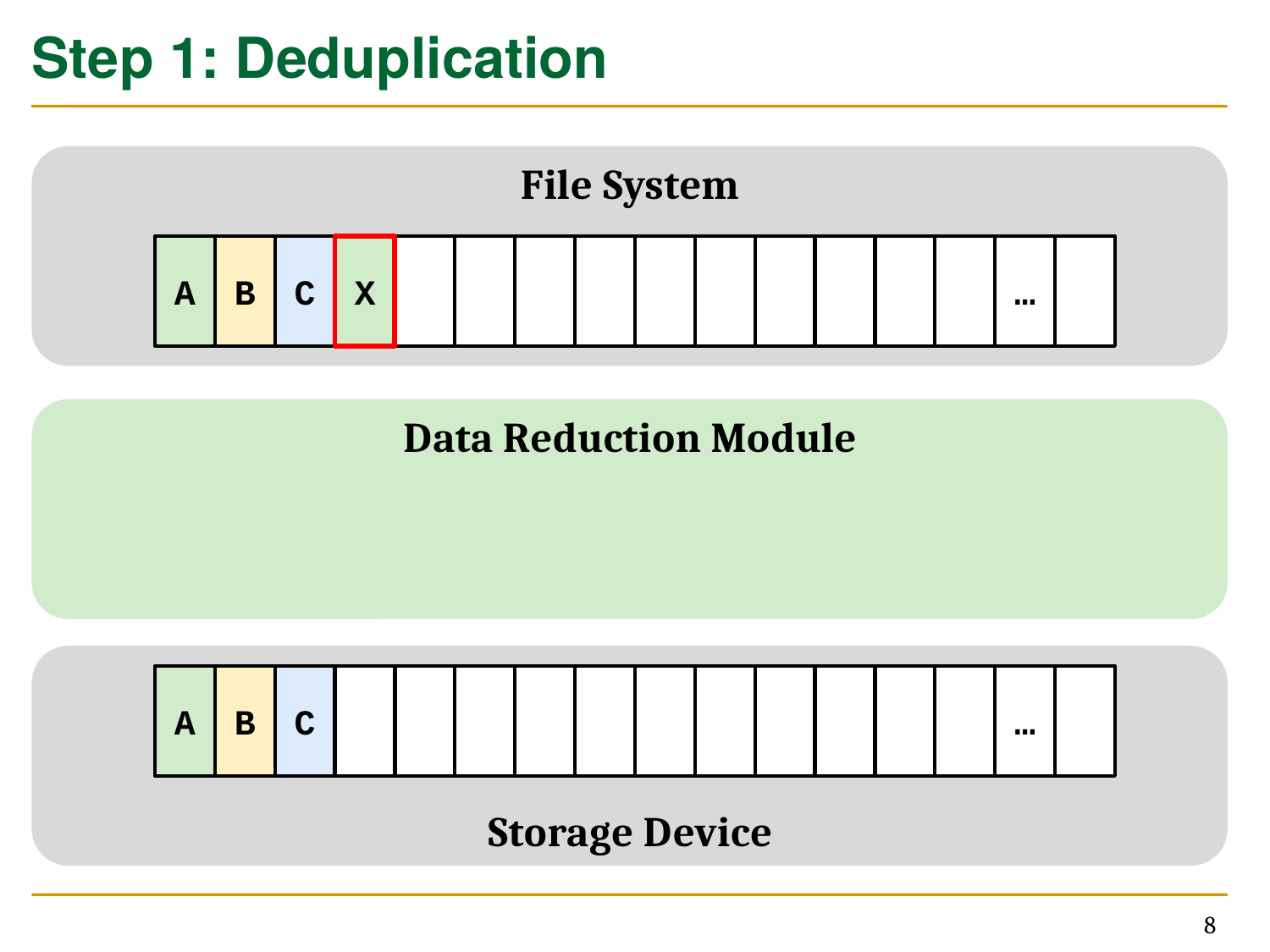

# Step 1: Deduplication
File System
A
B
C
X

…

Data Reduction Module
Storage Device
A
B
C

…

8